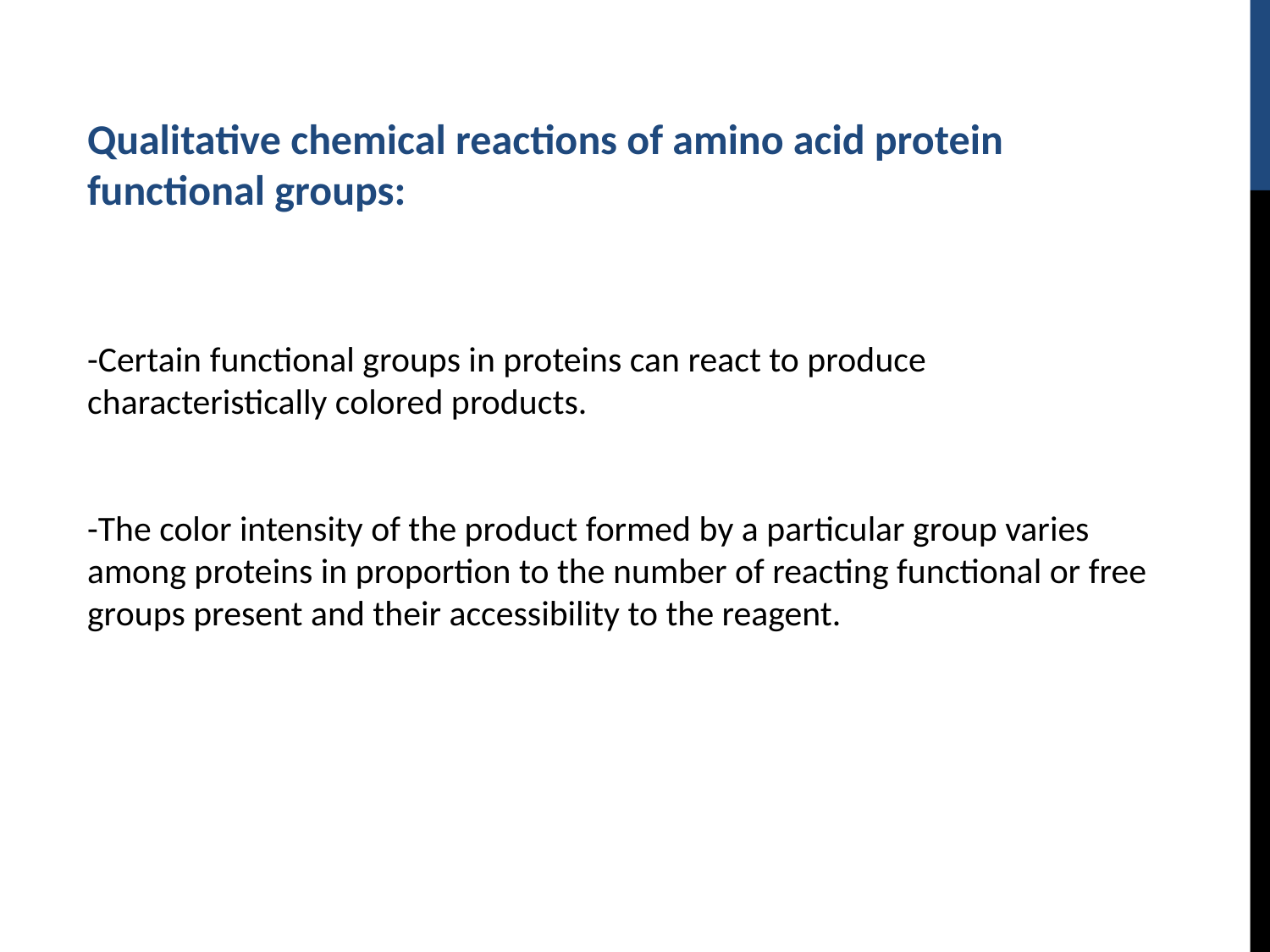

Qualitative chemical reactions of amino acid protein functional groups:

-Certain functional groups in proteins can react to produce characteristically colored products.

-The color intensity of the product formed by a particular group varies among proteins in proportion to the number of reacting functional or free groups present and their accessibility to the reagent.